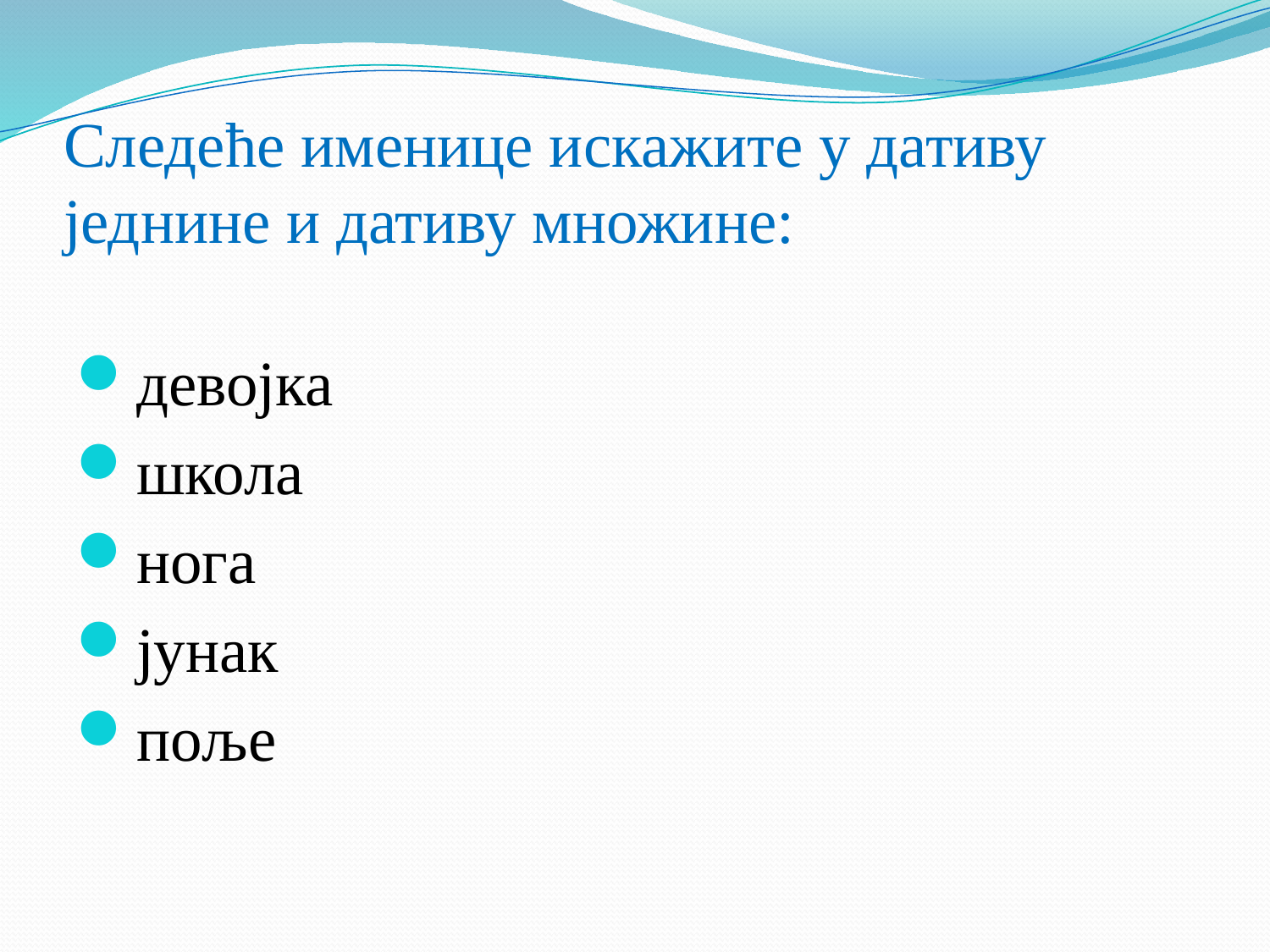

# Следеће именице искажите у дативу једнине и дативу множине:

девојка
школа
нога
јунак
поље